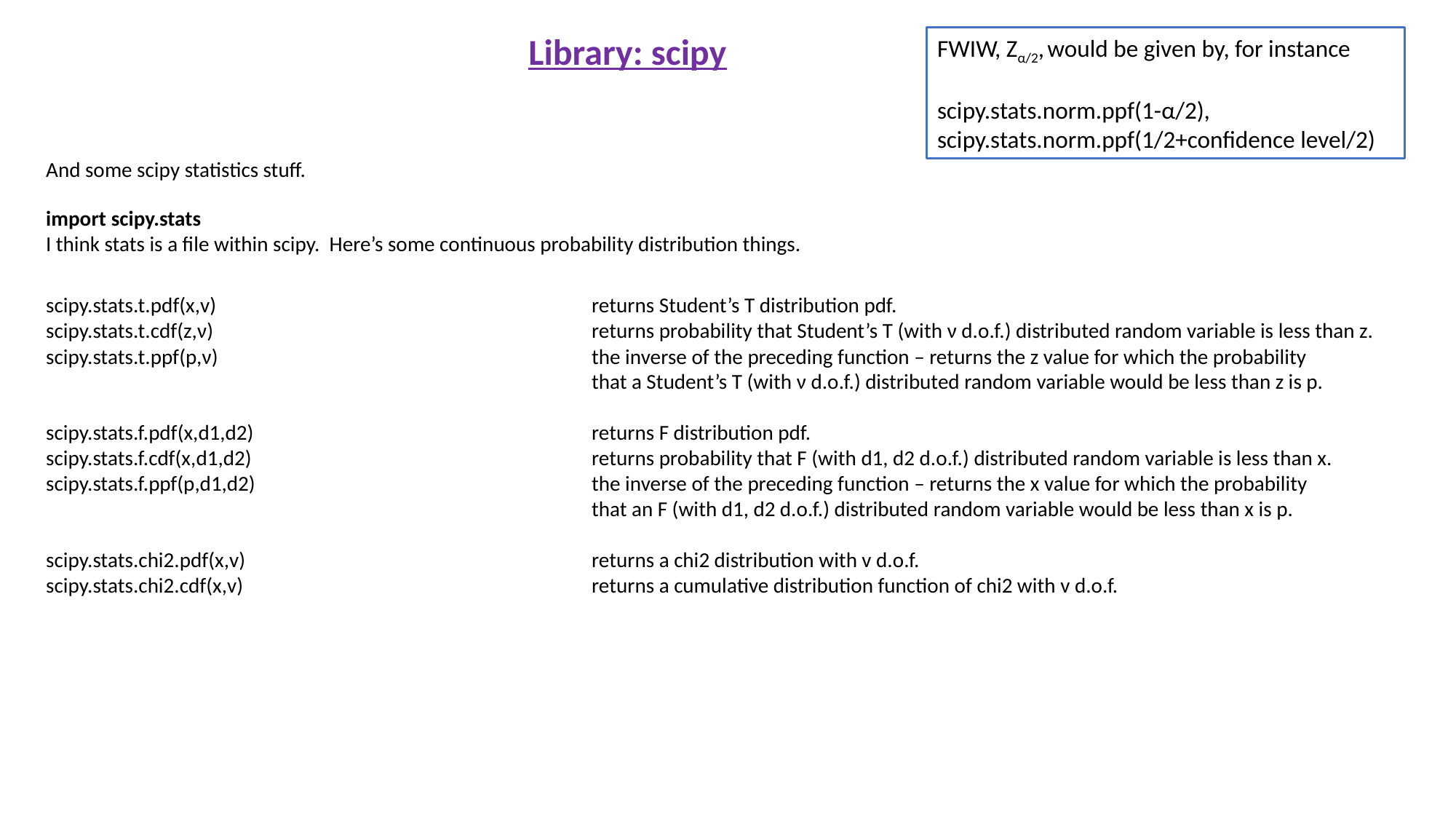

Library: scipy
FWIW, Zα/2, would be given by, for instance

scipy.stats.norm.ppf(1-α/2),
scipy.stats.norm.ppf(1/2+confidence level/2)
And some scipy statistics stuff.
import scipy.stats
I think stats is a file within scipy.  Here’s some continuous probability distribution things.
scipy.stats.t.pdf(x,v)				returns Student’s T distribution pdf.
scipy.stats.t.cdf(z,ν)				returns probability that Student’s T (with ν d.o.f.) distributed random variable is less than z.
scipy.stats.t.ppf(p,ν)				the inverse of the preceding function – returns the z value for which the probability
					that a Student’s T (with ν d.o.f.) distributed random variable would be less than z is p.

scipy.stats.f.pdf(x,d1,d2)				returns F distribution pdf.
scipy.stats.f.cdf(x,d1,d2)				returns probability that F (with d1, d2 d.o.f.) distributed random variable is less than x.
scipy.stats.f.ppf(p,d1,d2)				the inverse of the preceding function – returns the x value for which the probability
					that an F (with d1, d2 d.o.f.) distributed random variable would be less than x is p.

scipy.stats.chi2.pdf(x,v)				returns a chi2 distribution with v d.o.f.
scipy.stats.chi2.cdf(x,v)				returns a cumulative distribution function of chi2 with v d.o.f.